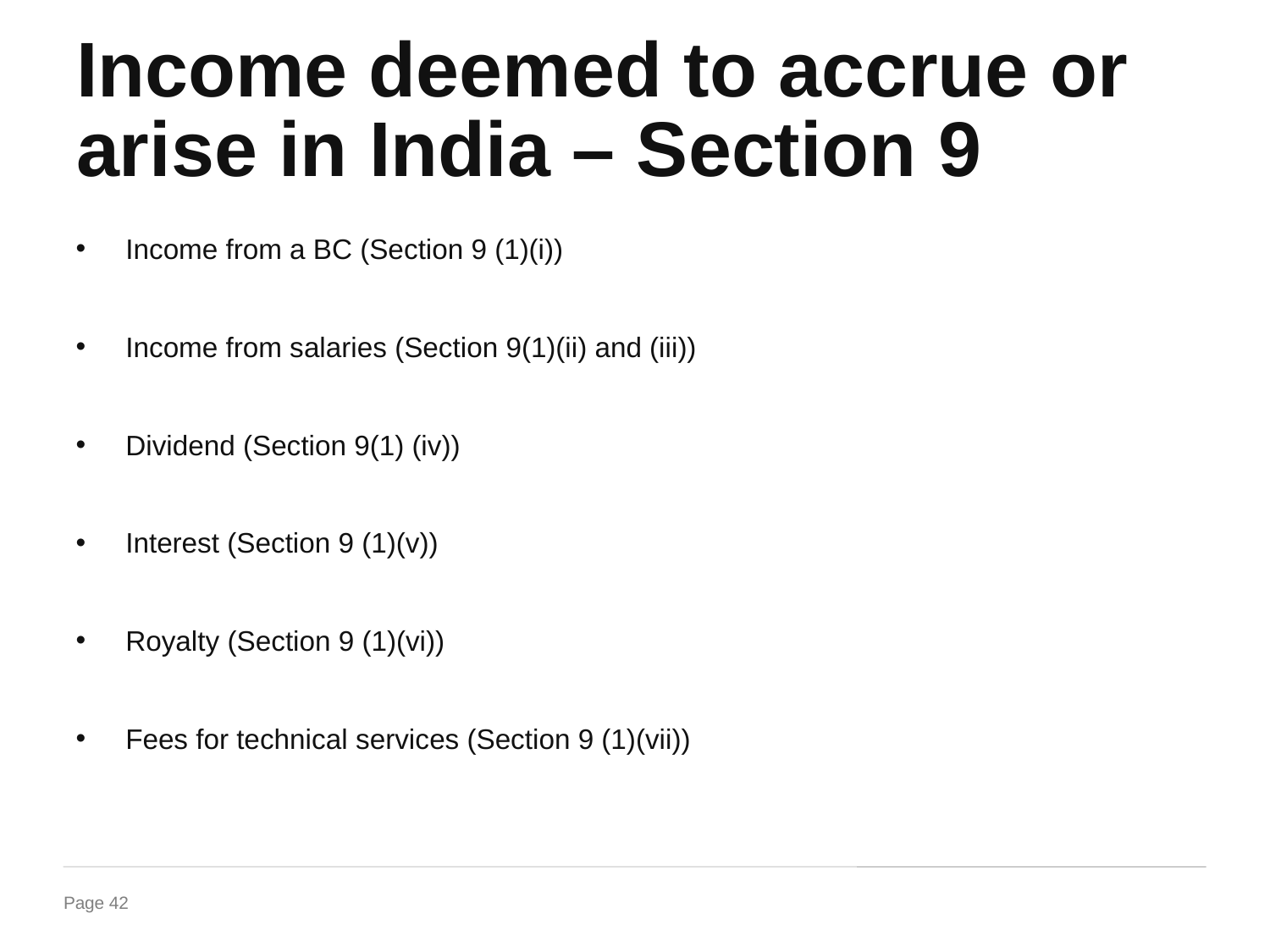

# Income deemed to accrue or arise in India – Section 9

Income from a BC (Section 9 (1)(i))

Income from salaries (Section 9(1)(ii) and (iii))

Dividend (Section 9(1) (iv))

Interest (Section 9 (1)(v))

Royalty (Section 9 (1)(vi))

Fees for technical services (Section 9 (1)(vii))